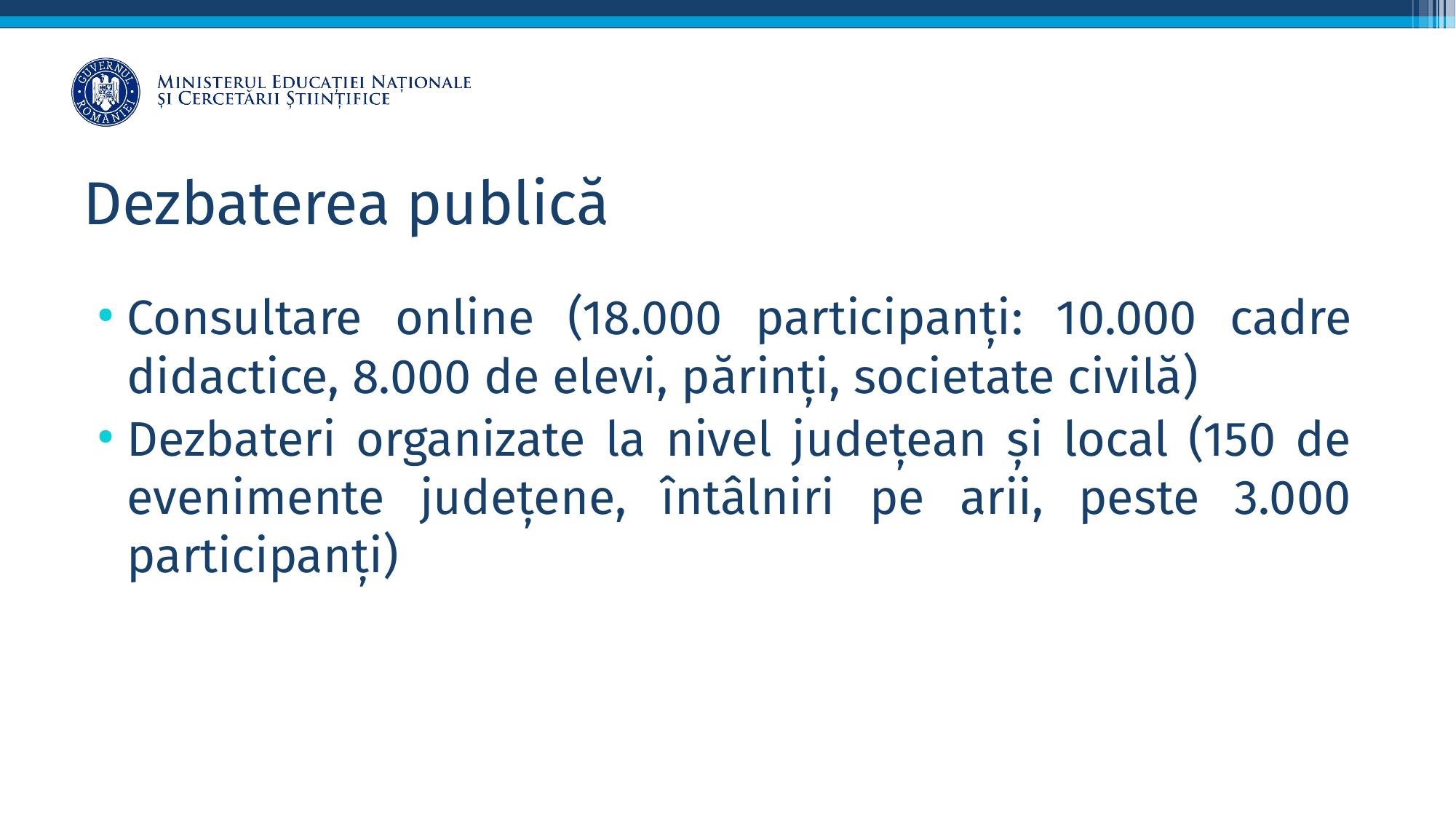

# Dezbaterea publică
Consultare online (18.000 participanți: 10.000 cadre didactice, 8.000 de elevi, părinți, societate civilă)
Dezbateri organizate la nivel județean și local (150 de evenimente județene, întâlniri pe arii, peste 3.000 participanți)